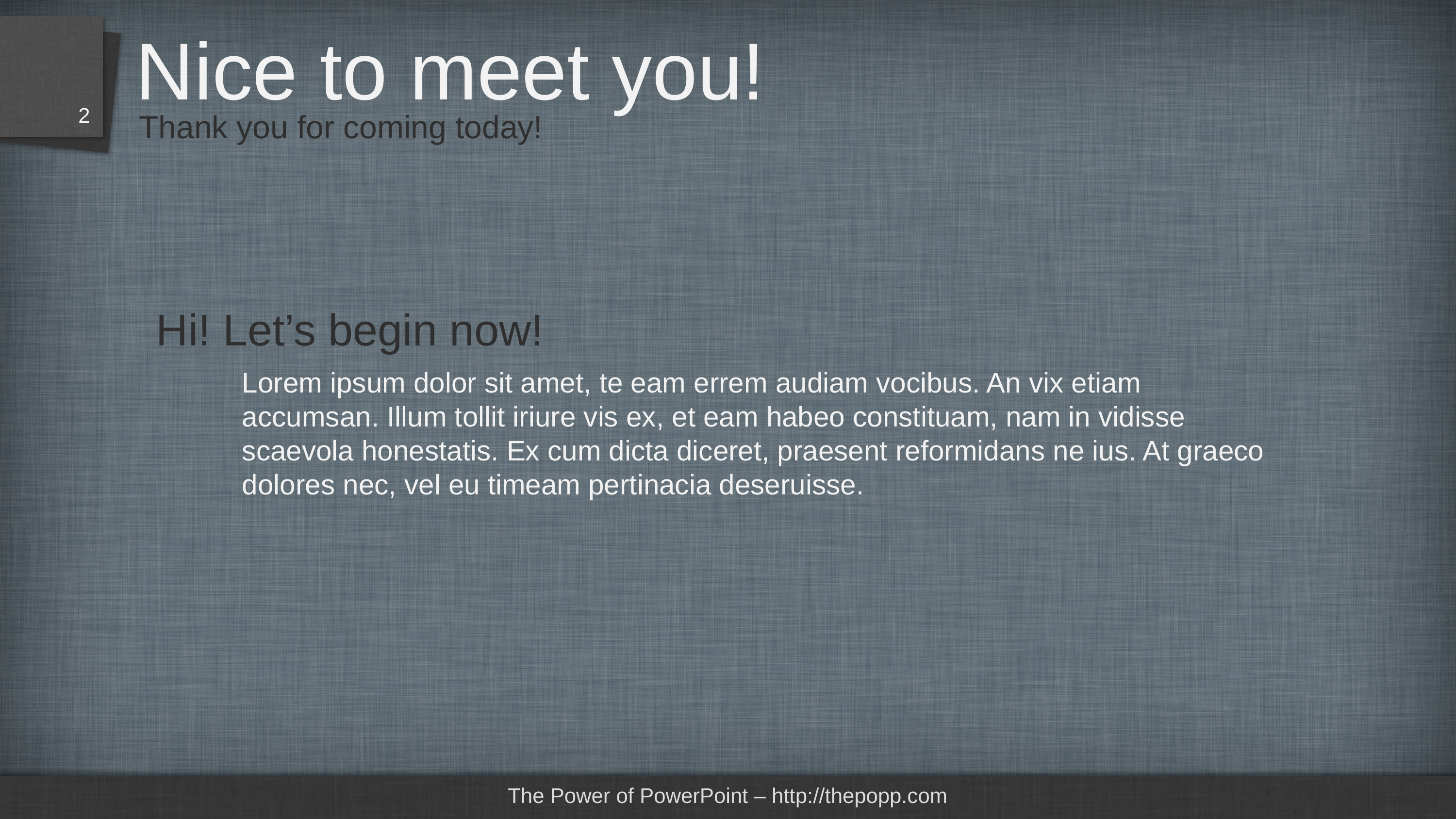

# Nice to meet you!
2
Thank you for coming today!
Hi! Let’s begin now!
Lorem ipsum dolor sit amet, te eam errem audiam vocibus. An vix etiam accumsan. Illum tollit iriure vis ex, et eam habeo constituam, nam in vidisse scaevola honestatis. Ex cum dicta diceret, praesent reformidans ne ius. At graeco dolores nec, vel eu timeam pertinacia deseruisse.
The Power of PowerPoint – http://thepopp.com